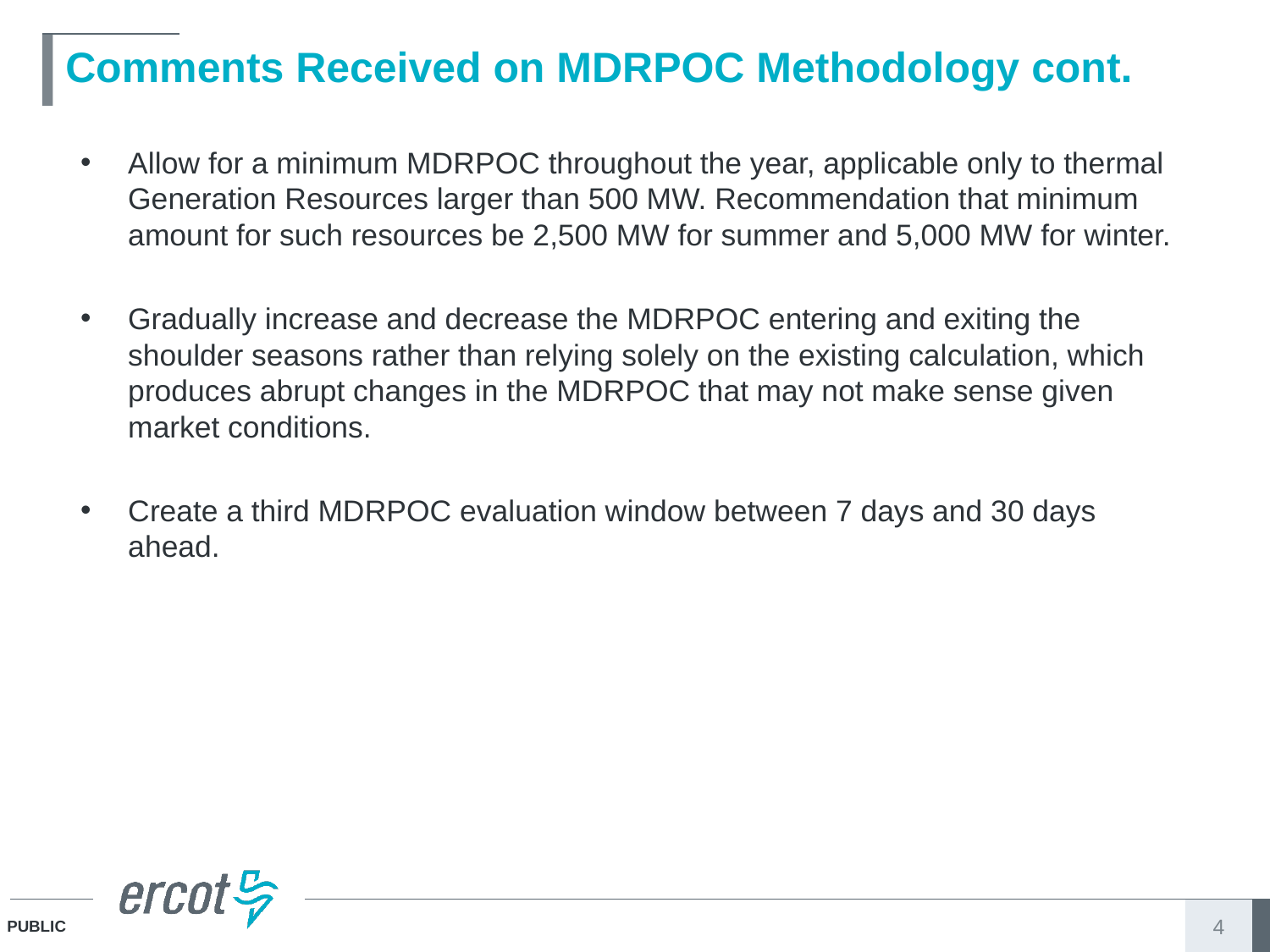

# Comments Received on MDRPOC Methodology cont.
Allow for a minimum MDRPOC throughout the year, applicable only to thermal Generation Resources larger than 500 MW. Recommendation that minimum amount for such resources be 2,500 MW for summer and 5,000 MW for winter.

Gradually increase and decrease the MDRPOC entering and exiting the shoulder seasons rather than relying solely on the existing calculation, which produces abrupt changes in the MDRPOC that may not make sense given market conditions.

Create a third MDRPOC evaluation window between 7 days and 30 days ahead.

4